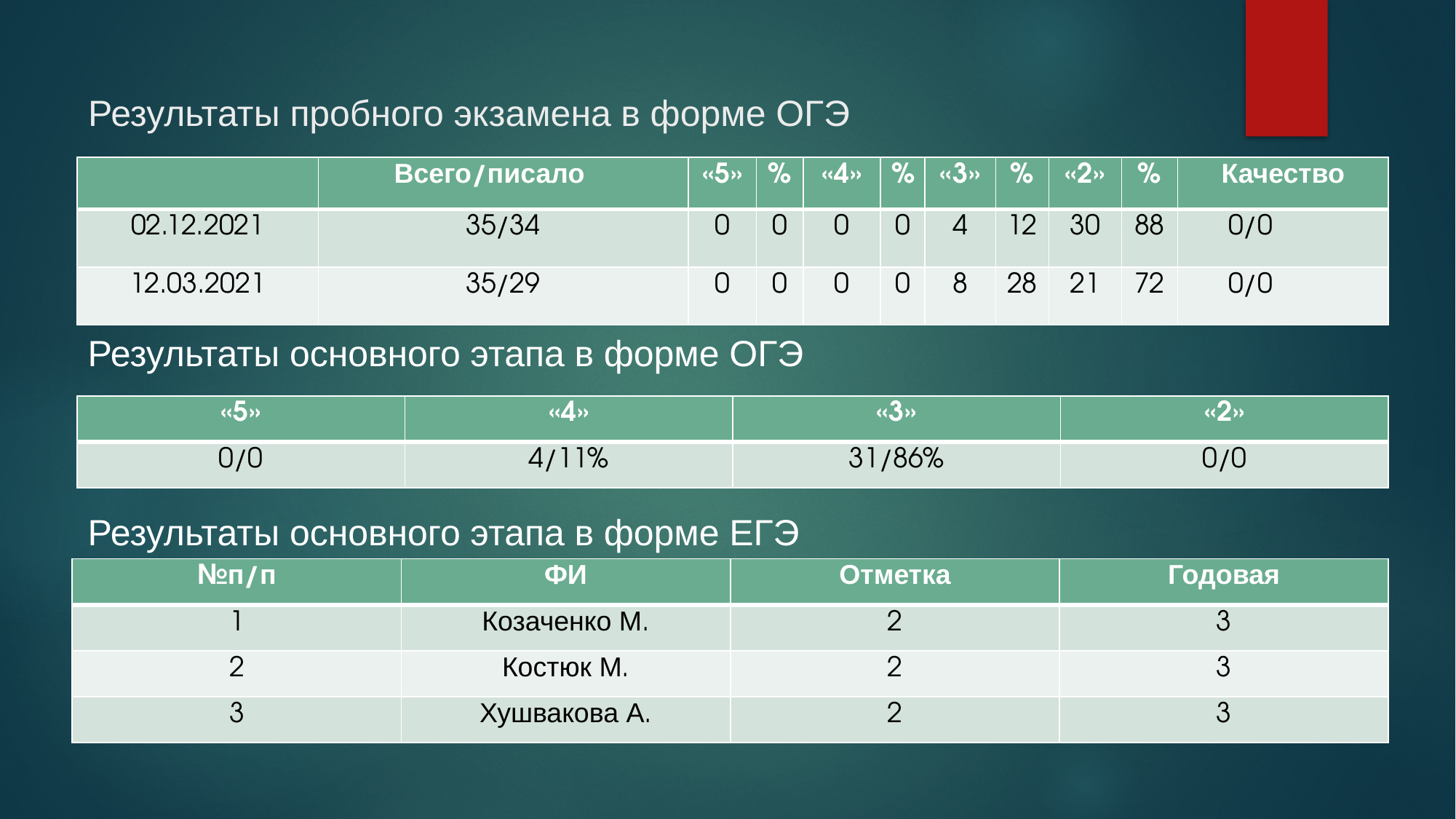

# Результаты пробного экзамена в форме ОГЭ
|  | Всего/писало | «5» | % | «4» | % | «3» | % | «2» | % | Качество |
| --- | --- | --- | --- | --- | --- | --- | --- | --- | --- | --- |
| 02.12.2021 | 35/34 | 0 | 0 | 0 | 0 | 4 | 12 | 30 | 88 | 0/0 |
| 12.03.2021 | 35/29 | 0 | 0 | 0 | 0 | 8 | 28 | 21 | 72 | 0/0 |
Результаты основного этапа в форме ОГЭ
| «5» | «4» | «3» | «2» |
| --- | --- | --- | --- |
| 0/0 | 4/11% | 31/86% | 0/0 |
Результаты основного этапа в форме ЕГЭ
| №п/п | ФИ | Отметка | Годовая |
| --- | --- | --- | --- |
| 1 | Козаченко М. | 2 | 3 |
| 2 | Костюк М. | 2 | 3 |
| 3 | Хушвакова А. | 2 | 3 |